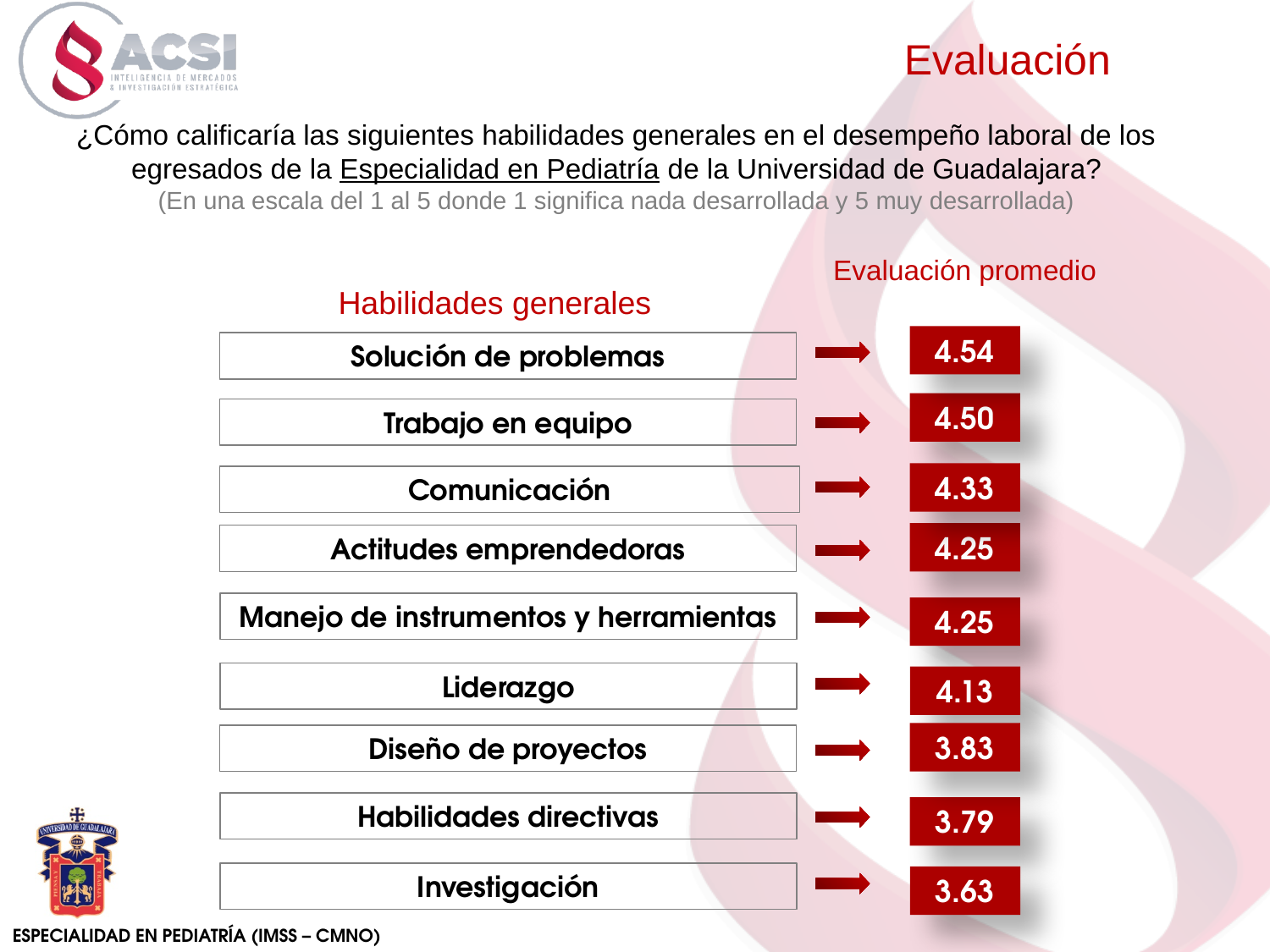

Evaluación
¿Cómo calificaría las siguientes habilidades generales en el desempeño laboral de los egresados de la Especialidad en Pediatría de la Universidad de Guadalajara?
(En una escala del 1 al 5 donde 1 significa nada desarrollada y 5 muy desarrollada)
Evaluación promedio
Habilidades generales
4.54
Solución de problemas

4.50
Trabajo en equipo

4.33
Comunicación

4.25
Actitudes emprendedoras

Manejo de instrumentos y herramientas
4.25

Liderazgo
4.13

3.83
Diseño de proyectos

Habilidades directivas
3.79

Investigación
3.63